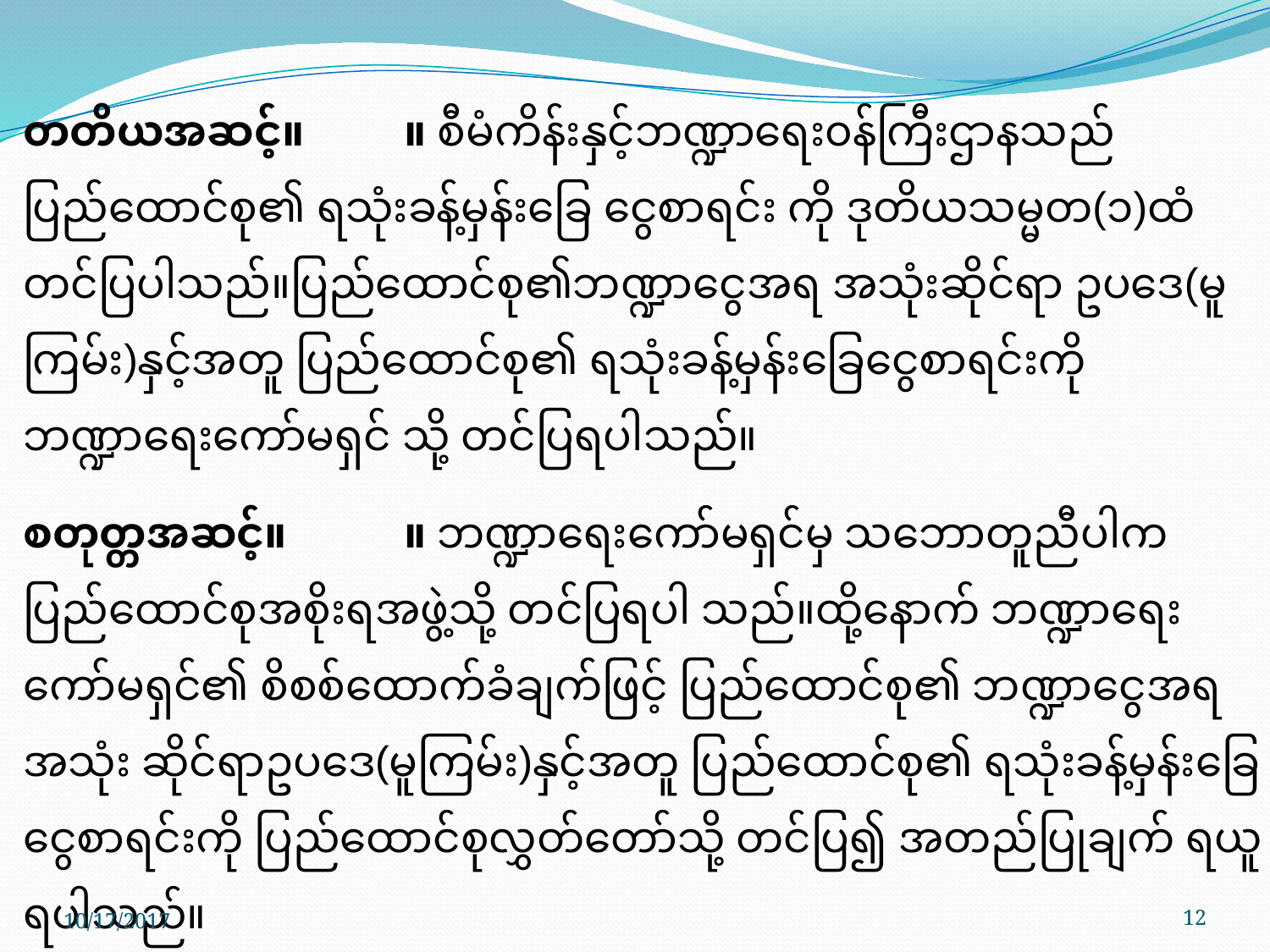

တတိယအဆင့်။	။ စီမံကိန်းနှင့်ဘဏ္ဍာရေး၀န်ကြီးဌာနသည် ပြည်ထောင်စု၏ ရသုံးခန့်မှန်းခြေ ငွေစာရင်း ကို ဒုတိယသမ္မတ(၁)ထံ တင်ပြပါသည်။ပြည်ထောင်စု၏ဘဏ္ဍာငွေအရ အသုံးဆိုင်ရာ ဥပဒေ(မူကြမ်း)နှင့်အတူ ပြည်ထောင်စု၏ ရသုံးခန့်မှန်းခြေငွေစာရင်းကို ဘဏ္ဍာရေးကော်မရှင် သို့ တင်ပြရပါသည်။
စတုတ္တအဆင့်။	။ ဘဏ္ဍာရေးကော်မရှင်မှ သဘောတူညီပါက ပြည်ထောင်စုအစိုးရအဖွဲ့သို့ တင်ပြရပါ သည်။ထို့နောက် ဘဏ္ဍာရေးကော်မရှင်၏ စိစစ်ထောက်ခံချက်ဖြင့် ပြည်ထောင်စု၏ ဘဏ္ဍာငွေအရအသုံး ဆိုင်ရာဥပဒေ(မူကြမ်း)နှင့်အတူ ပြည်ထောင်စု၏ ရသုံးခန့်မှန်းခြေ ငွေစာရင်းကို ပြည်ထောင်စုလွှတ်တော်သို့ တင်ပြ၍ အတည်ပြုချက် ရယူရပါသည်။
10/17/2017

12